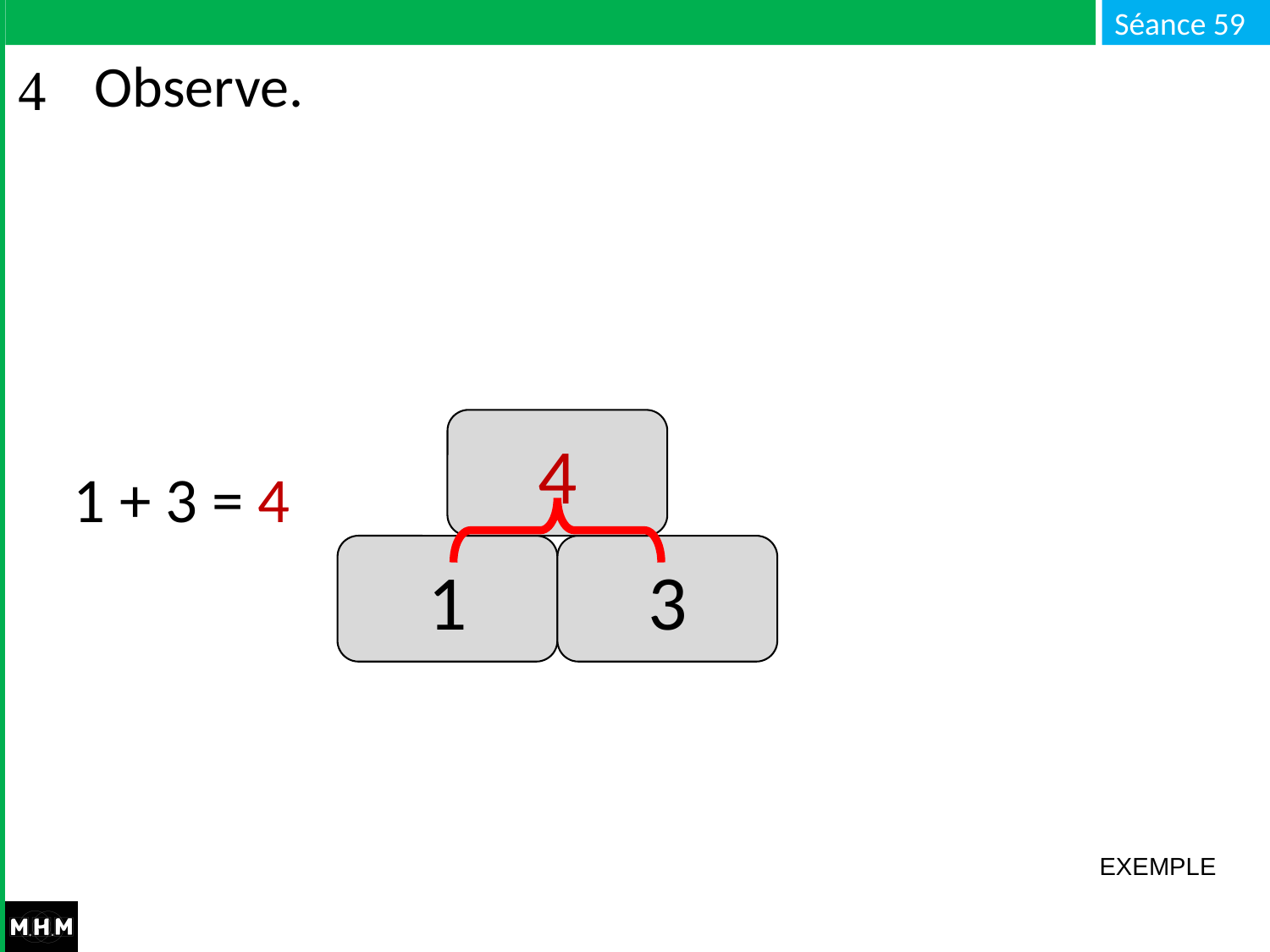

# Observe.
4

1 + 3 = 4
1
3
EXEMPLE